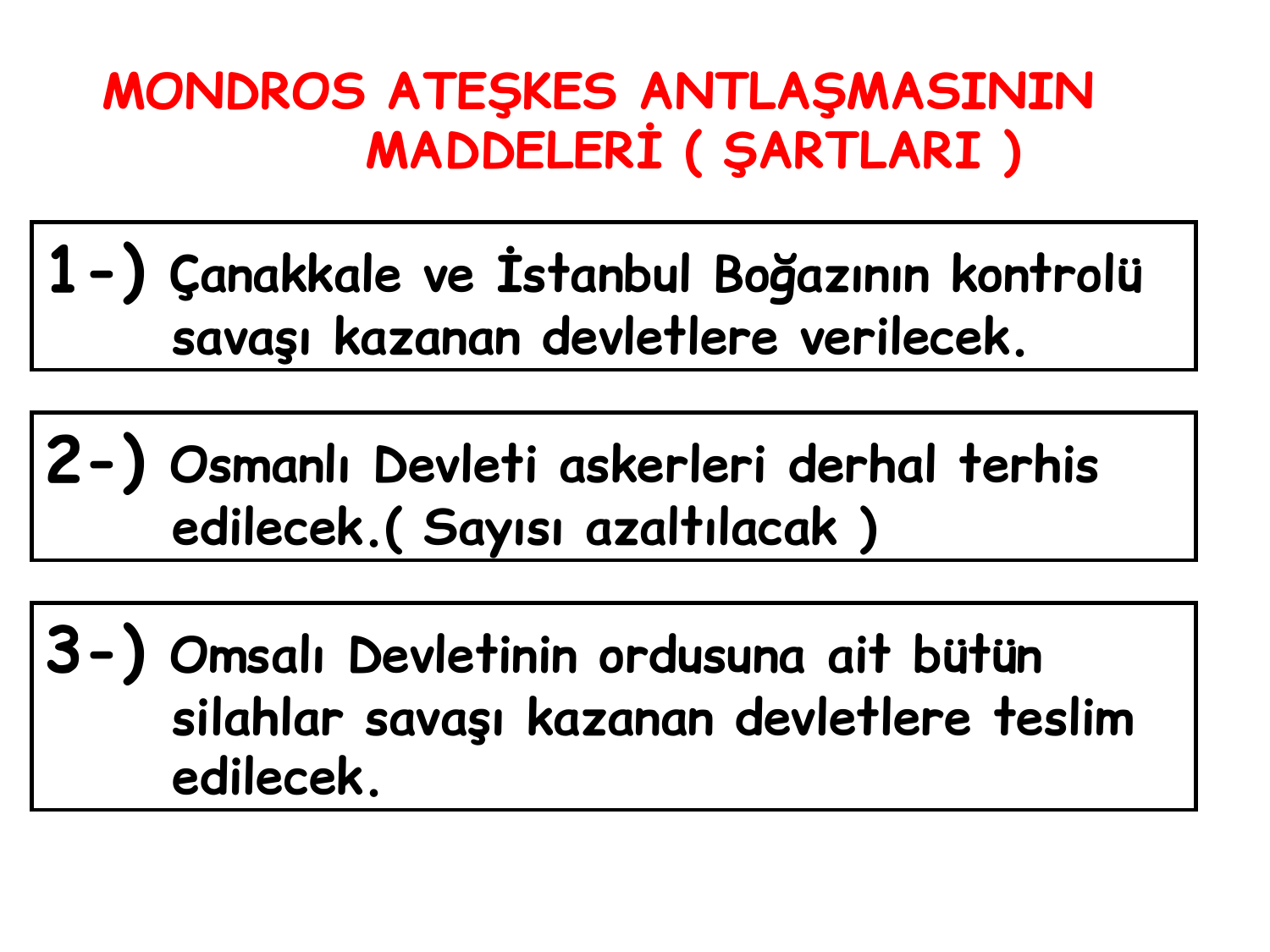

MONDROS ATEŞKES ANTLAŞMASININ
               MADDELERİ ( ŞARTLARI )
1-) Çanakkale ve İstanbul Boğazının kontrolü
      savaşı kazanan devletlere verilecek.
2-) Osmanlı Devleti askerleri derhal terhis
      edilecek.( Sayısı azaltılacak )
3-) Omsalı Devletinin ordusuna ait bütün
      silahlar savaşı kazanan devletlere teslim
      edilecek.